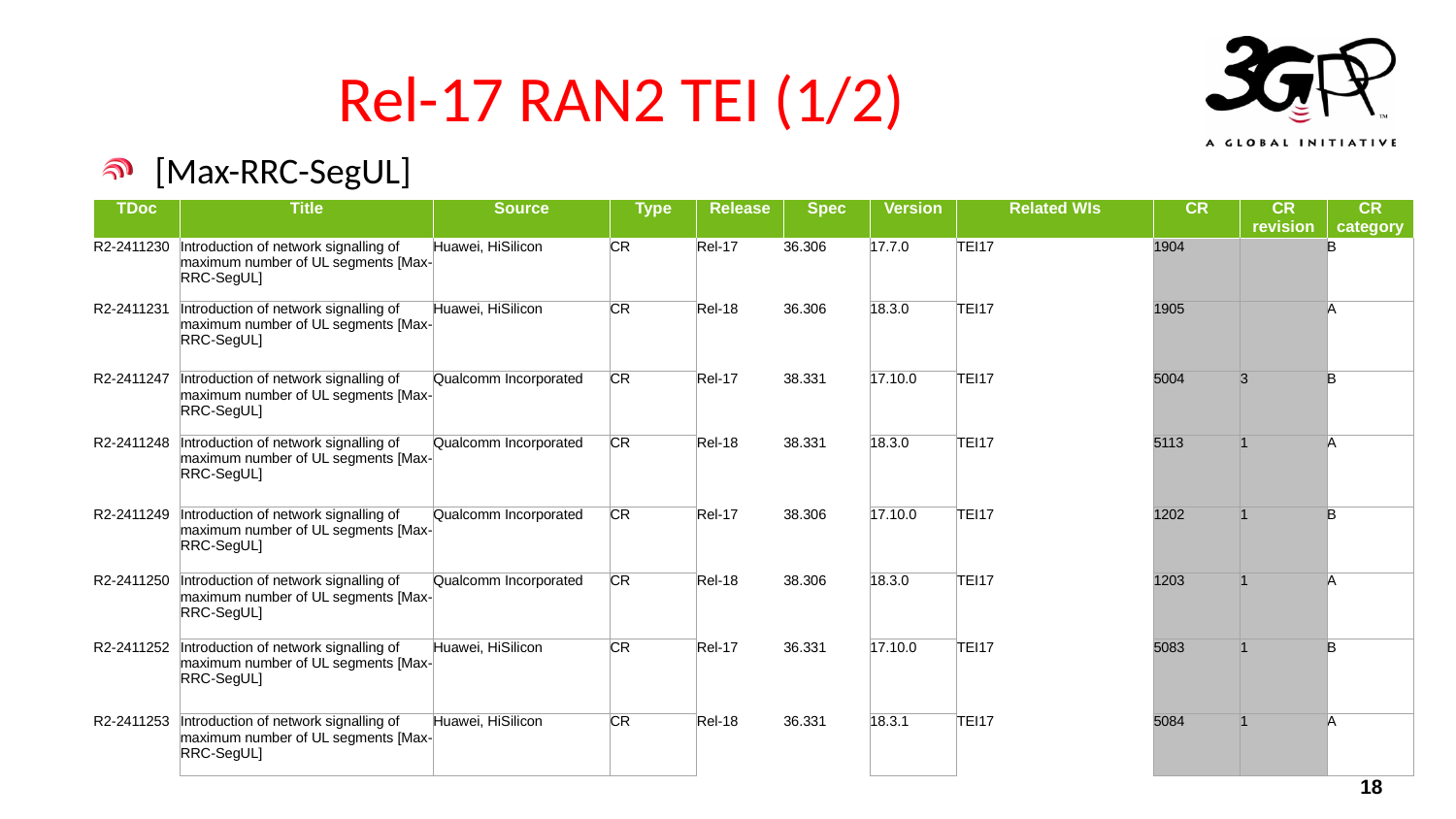

# Rel-17 RAN2 TEI (1/2)
[Max-RRC-SegUL]

| TDoc | Title | Source | Type | Release | Spec | Version | Related WIs | CR | CR revision | CR category |
| --- | --- | --- | --- | --- | --- | --- | --- | --- | --- | --- |
| R2-2411230 | Introduction of network signalling of maximum number of UL segments [Max-RRC-SegUL] | Huawei, HiSilicon | CR | Rel-17 | 36.306 | 17.7.0 | TEI17 | 1904 |  | B |
| R2-2411231 | Introduction of network signalling of maximum number of UL segments [Max-RRC-SegUL] | Huawei, HiSilicon | CR | Rel-18 | 36.306 | 18.3.0 | TEI17 | 1905 |  | A |
| R2-2411247 | Introduction of network signalling of maximum number of UL segments [Max-RRC-SegUL] | Qualcomm Incorporated | CR | Rel-17 | 38.331 | 17.10.0 | TEI17 | 5004 | 3 | B |
| R2-2411248 | Introduction of network signalling of maximum number of UL segments [Max-RRC-SegUL] | Qualcomm Incorporated | CR | Rel-18 | 38.331 | 18.3.0 | TEI17 | 5113 | 1 | A |
| R2-2411249 | Introduction of network signalling of maximum number of UL segments [Max-RRC-SegUL] | Qualcomm Incorporated | CR | Rel-17 | 38.306 | 17.10.0 | TEI17 | 1202 | 1 | B |
| R2-2411250 | Introduction of network signalling of maximum number of UL segments [Max-RRC-SegUL] | Qualcomm Incorporated | CR | Rel-18 | 38.306 | 18.3.0 | TEI17 | 1203 | 1 | A |
| R2-2411252 | Introduction of network signalling of maximum number of UL segments [Max-RRC-SegUL] | Huawei, HiSilicon | CR | Rel-17 | 36.331 | 17.10.0 | TEI17 | 5083 | 1 | B |
| R2-2411253 | Introduction of network signalling of maximum number of UL segments [Max-RRC-SegUL] | Huawei, HiSilicon | CR | Rel-18 | 36.331 | 18.3.1 | TEI17 | 5084 | 1 | A |